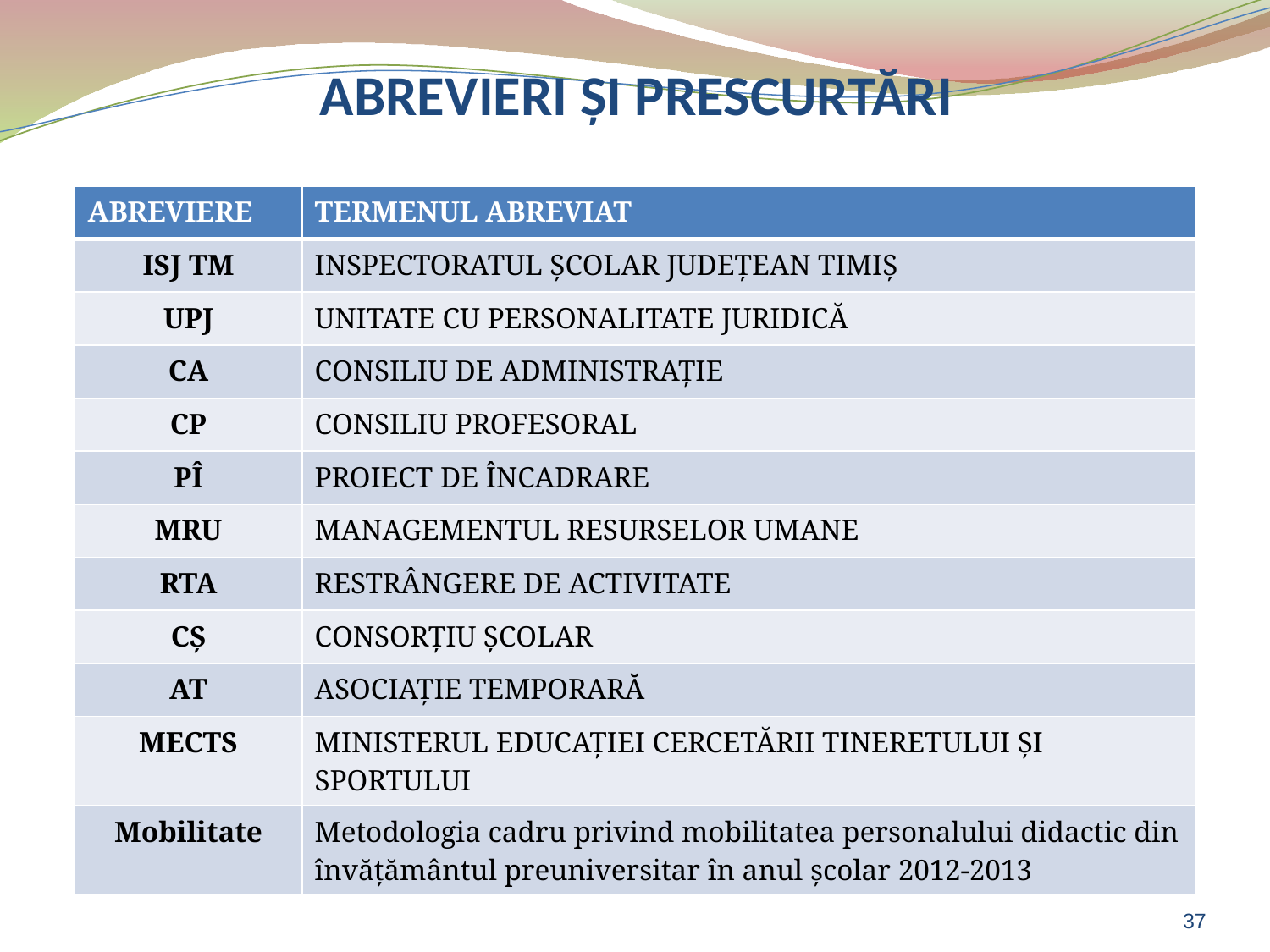

# ABREVIERI ȘI PRESCURTĂRI
| ABREVIERE | TERMENUL ABREVIAT |
| --- | --- |
| ISJ TM | INSPECTORATUL ȘCOLAR JUDEȚEAN TIMIȘ |
| UPJ | UNITATE CU PERSONALITATE JURIDICĂ |
| CA | CONSILIU DE ADMINISTRAȚIE |
| CP | CONSILIU PROFESORAL |
| PÎ | PROIECT DE ÎNCADRARE |
| MRU | MANAGEMENTUL RESURSELOR UMANE |
| RTA | RESTRÂNGERE DE ACTIVITATE |
| CȘ | CONSORȚIU ȘCOLAR |
| AT | ASOCIAȚIE TEMPORARĂ |
| MECTS | MINISTERUL EDUCAȚIEI CERCETĂRII TINERETULUI ȘI SPORTULUI |
| Mobilitate | Metodologia cadru privind mobilitatea personalului didactic din învățământul preuniversitar în anul școlar 2012-2013 |
37